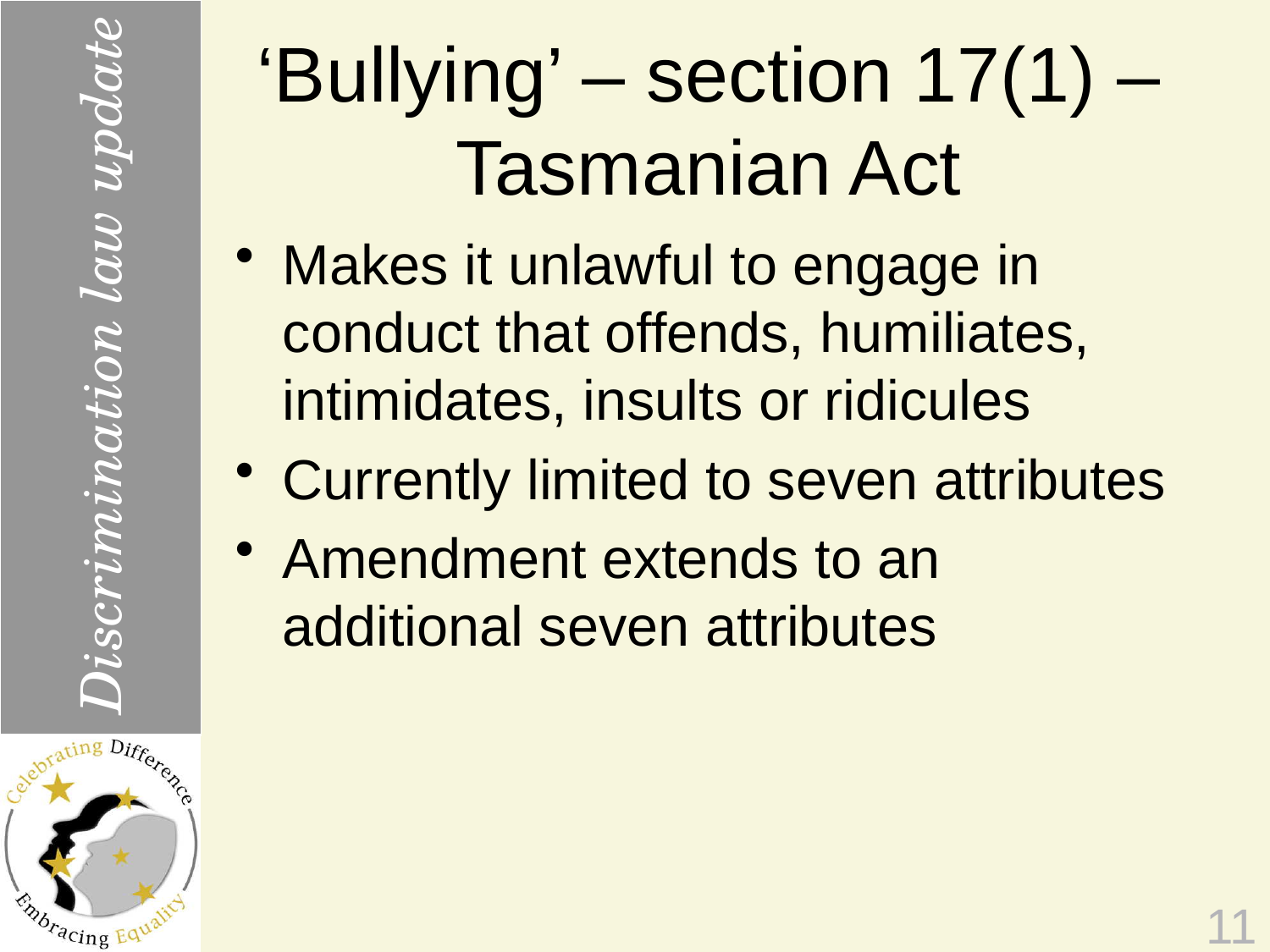

Discrimination law update
# ‘Bullying’ – section 17(1) – Tasmanian Act
Makes it unlawful to engage in conduct that offends, humiliates, intimidates, insults or ridicules
Currently limited to seven attributes
Amendment extends to an additional seven attributes
11